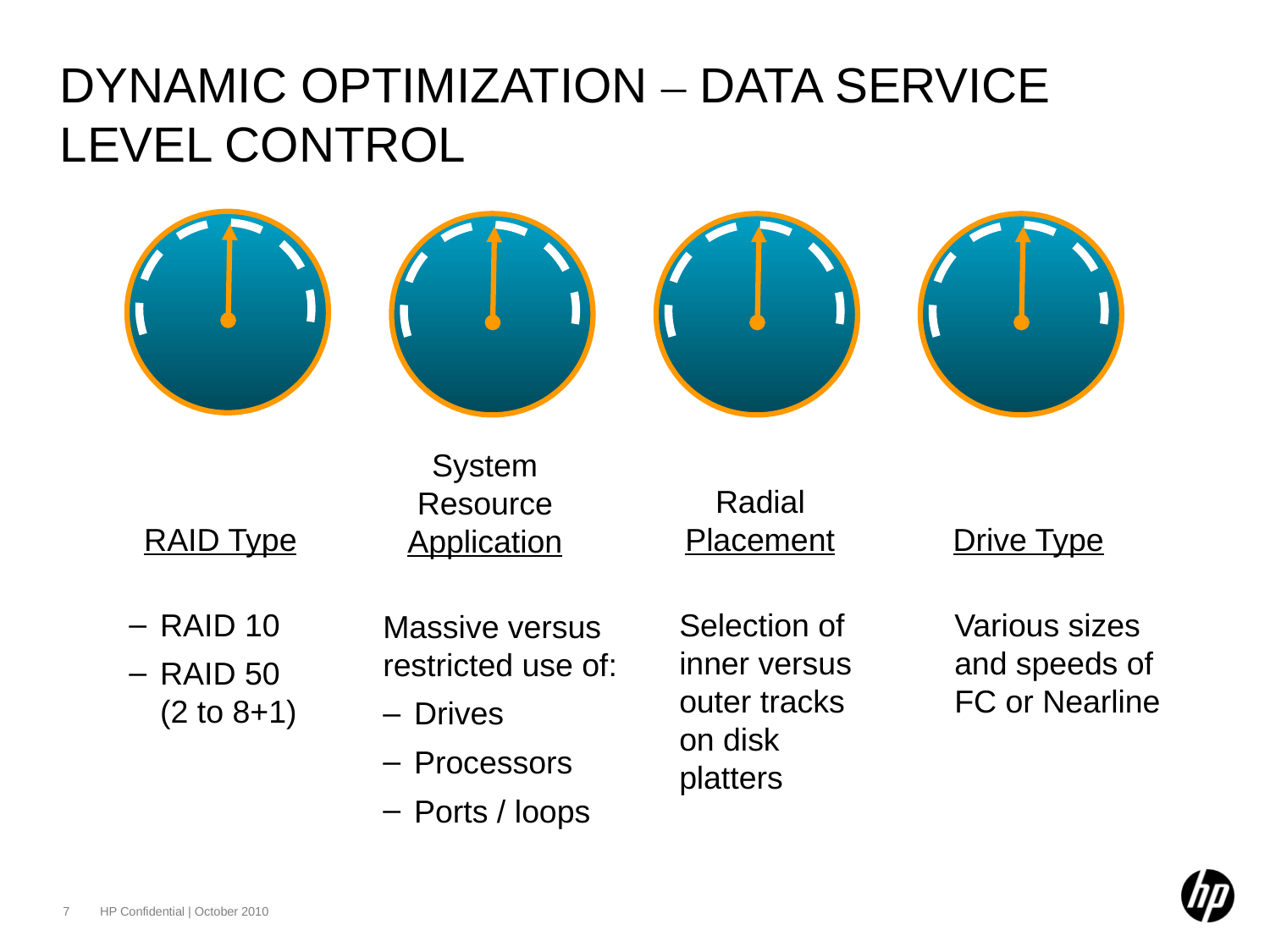

# Dynamic Optimization – Data Service Level Control

RAID Type
Radial Placement
Drive Type
System Resource Application
RAID 10
RAID 50 (2 to 8+1)
Selection of inner versus outer tracks on disk platters
Various sizes and speeds of FC or Nearline
Massive versus restricted use of:
Drives
Processors
Ports / loops